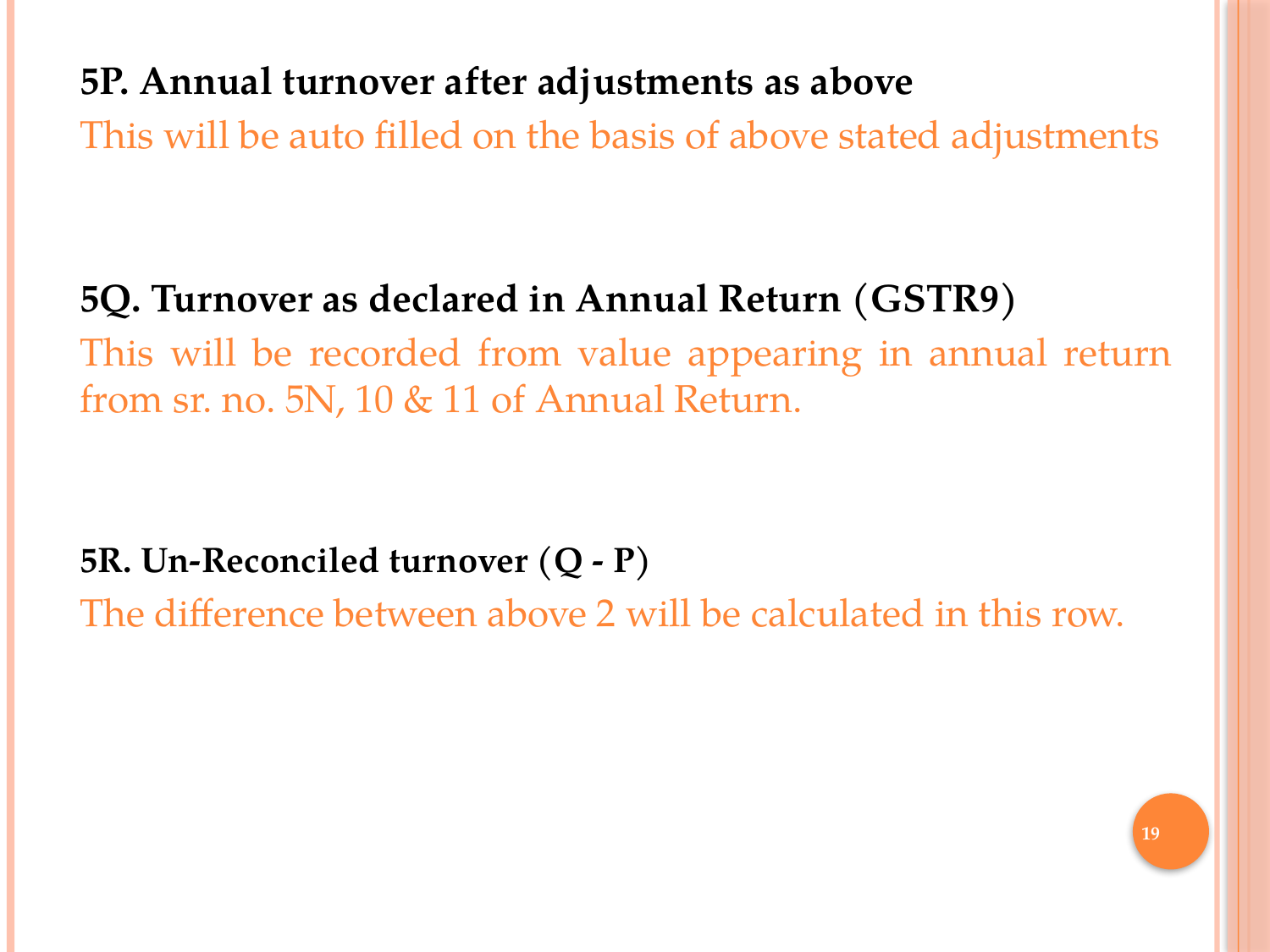

5P. Annual turnover after adjustments as above
This will be auto filled on the basis of above stated adjustments

5Q. Turnover as declared in Annual Return (GSTR9)
This will be recorded from value appearing in annual return from sr. no. 5N, 10 & 11 of Annual Return.

5R. Un-Reconciled turnover (Q - P)
The difference between above 2 will be calculated in this row.
19